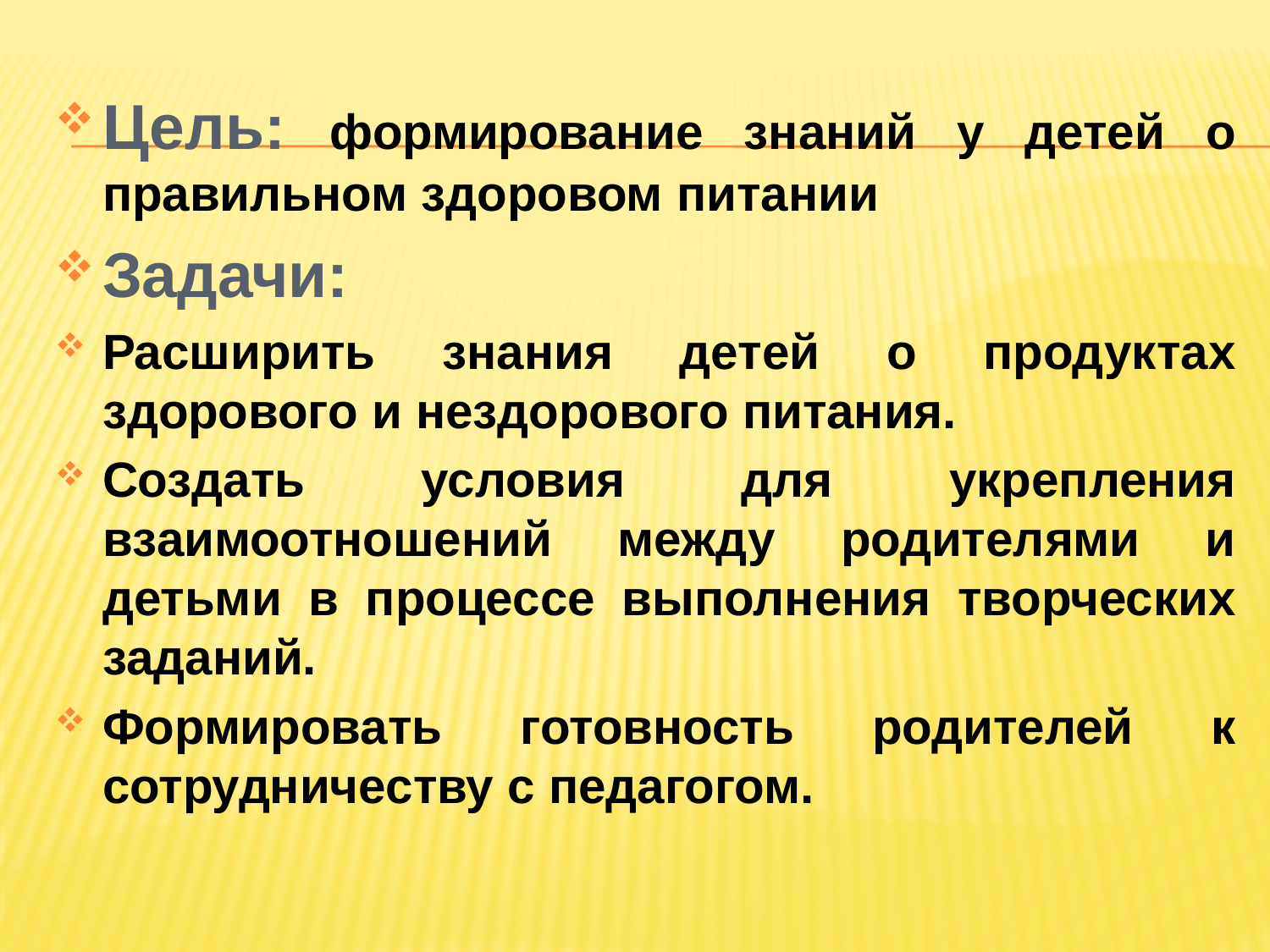

Цель: формирование знаний у детей о правильном здоровом питании
Задачи:
Расширить знания детей о продуктах здорового и нездорового питания.
Создать условия для укрепления взаимоотношений между родителями и детьми в процессе выполнения творческих заданий.
Формировать готовность родителей к сотрудничеству с педагогом.